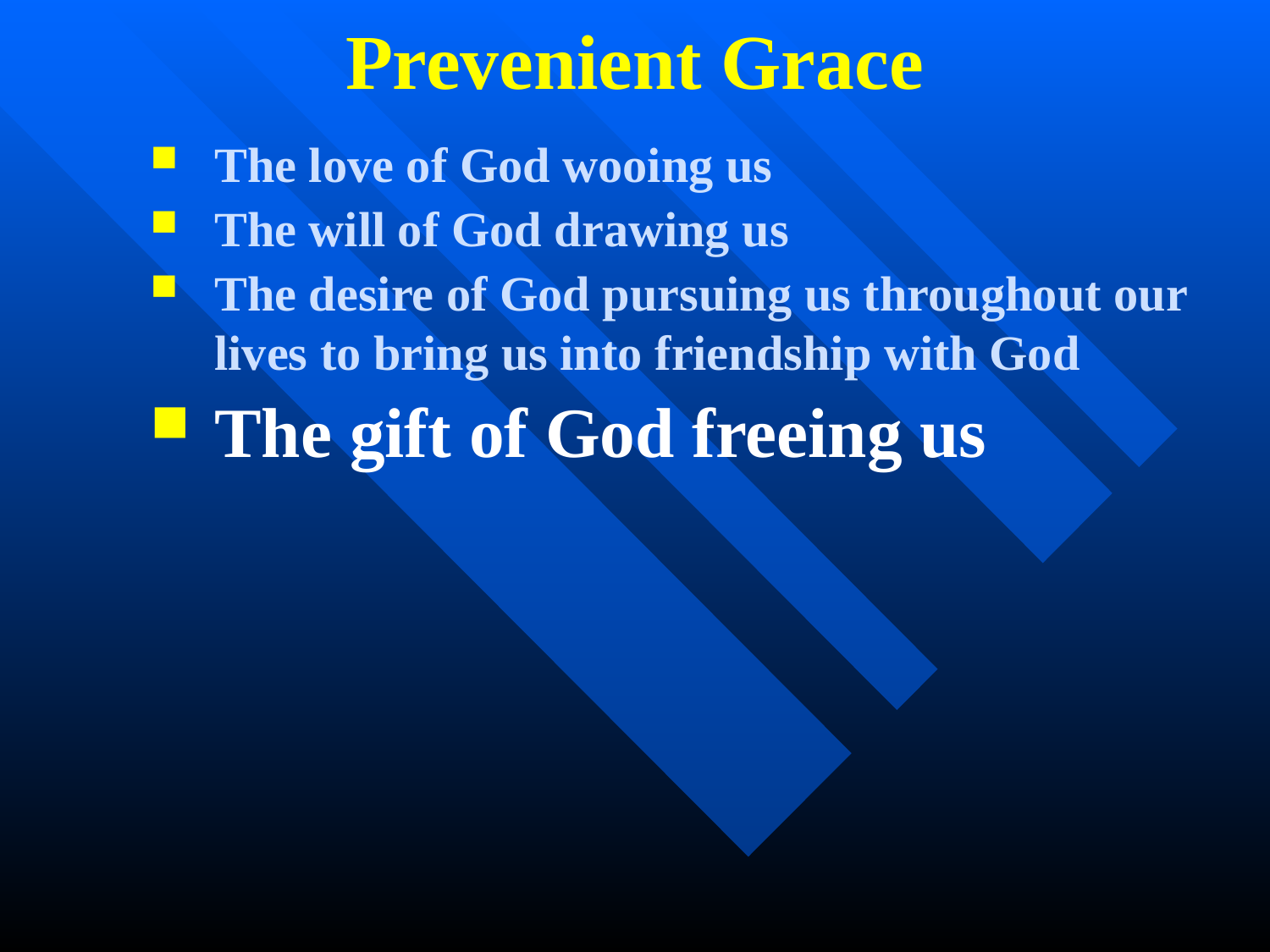

# Prevenient Grace
The love of God wooing us
The will of God drawing us
The desire of God pursuing us throughout our lives to bring us into friendship with God
The gift of God freeing us